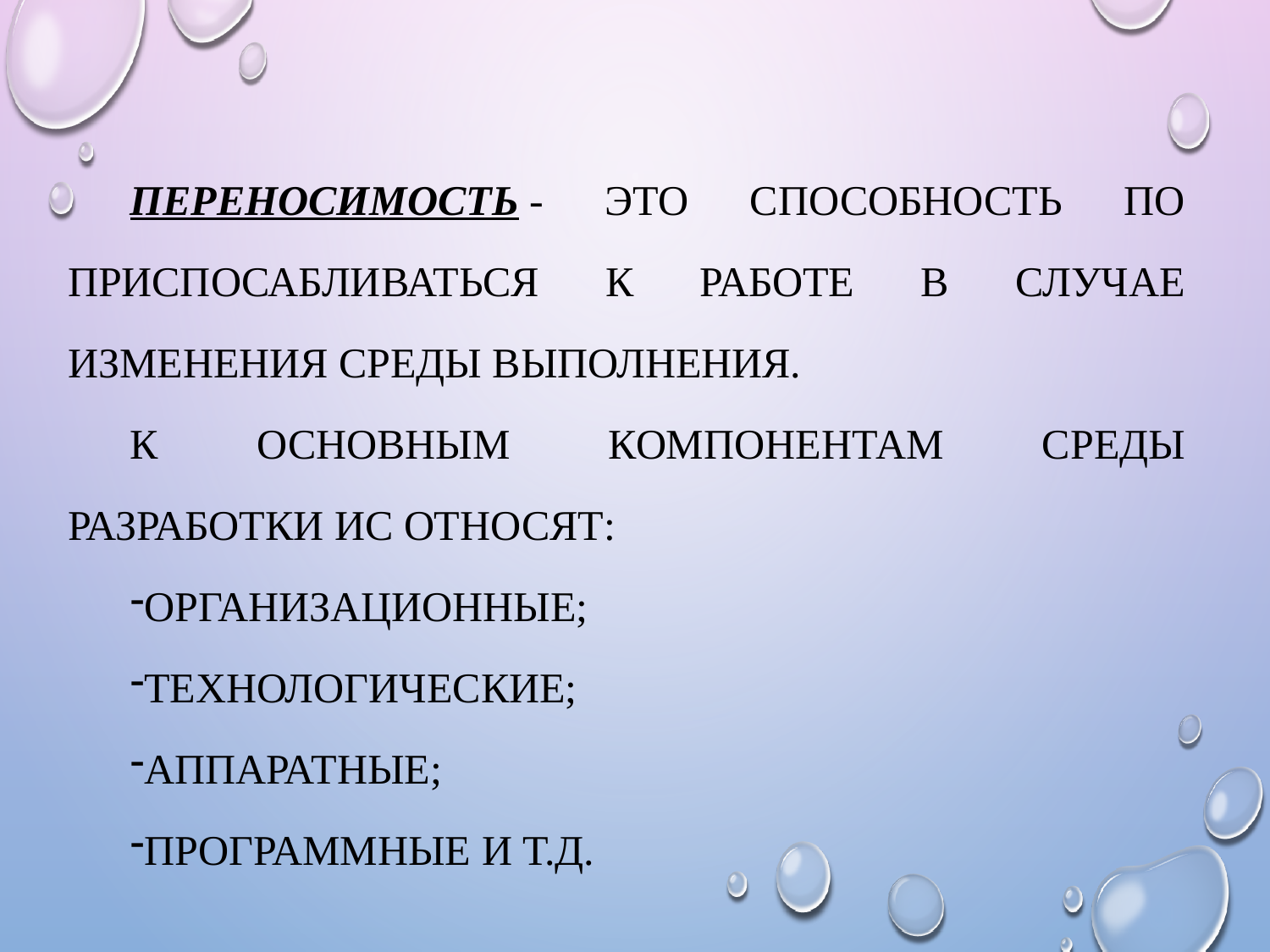

Переносимость - это способность ПО приспосабливаться к работе в случае изменения среды выполнения.
К основным компонентам среды разработки ИС относят:
Организационные;
Технологические;
Аппаратные;
программные и т.д.